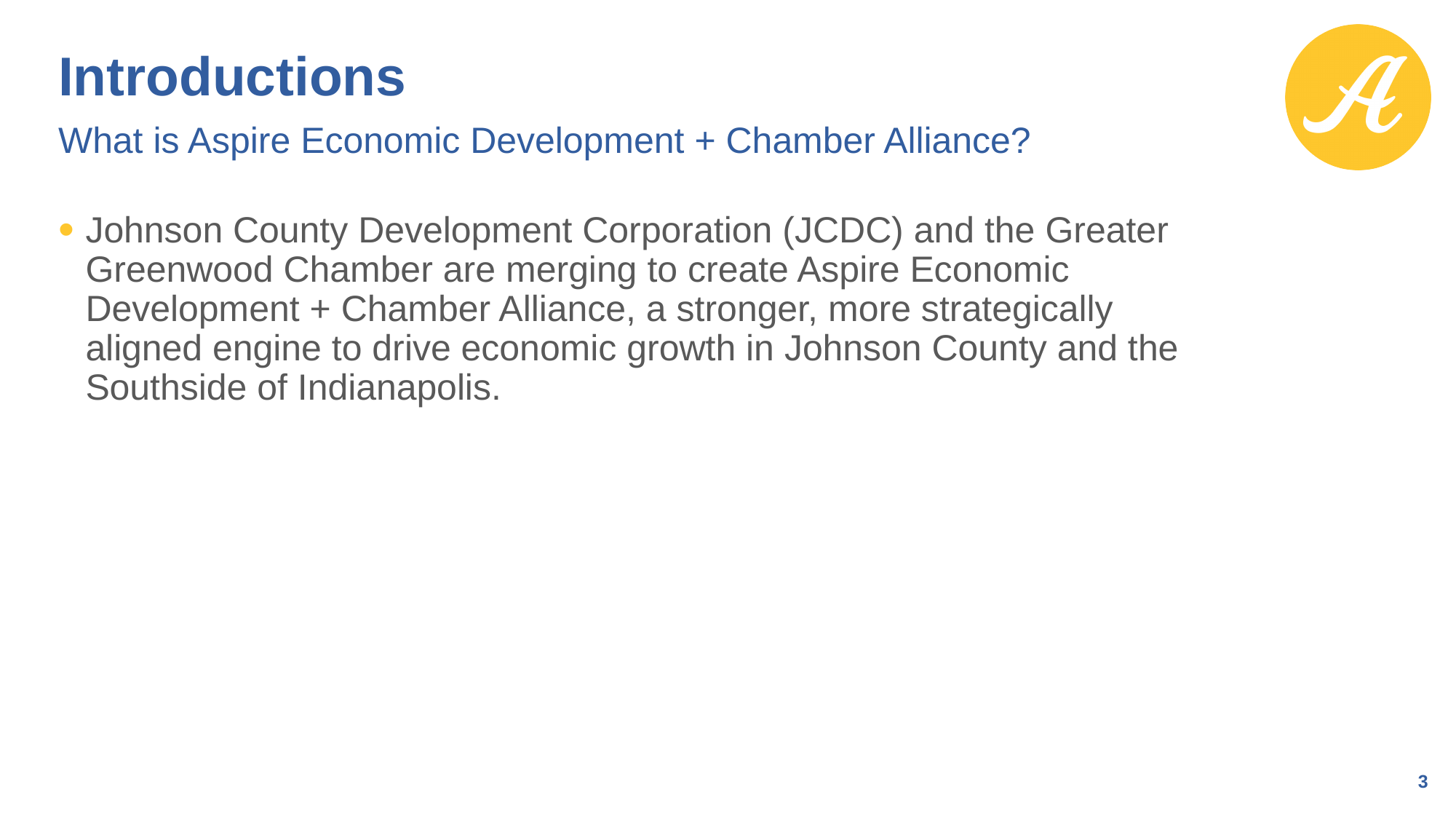

# Introductions
What is Aspire Economic Development + Chamber Alliance?
Johnson County Development Corporation (JCDC) and the Greater Greenwood Chamber are merging to create Aspire Economic Development + Chamber Alliance, a stronger, more strategically aligned engine to drive economic growth in Johnson County and the Southside of Indianapolis.
3